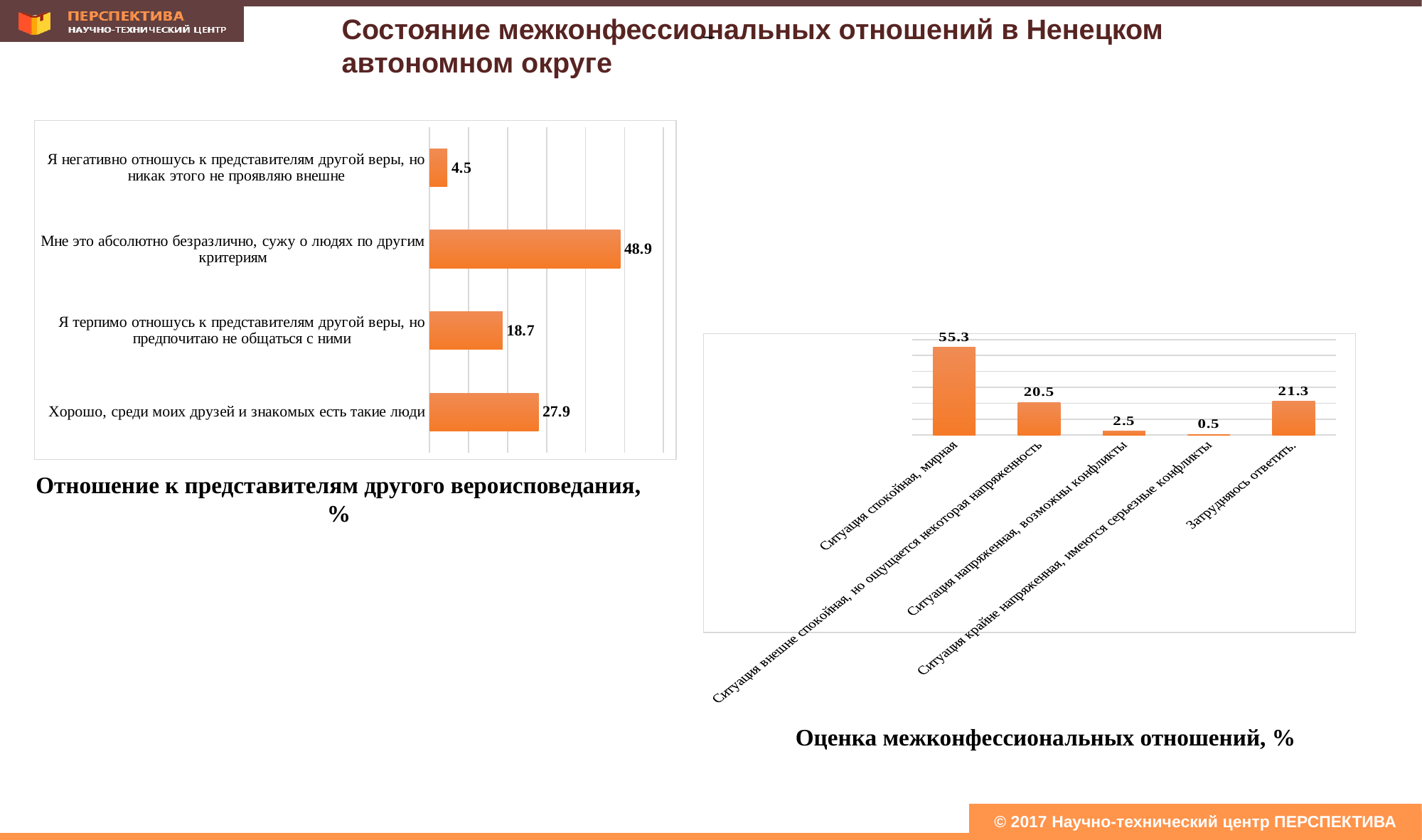

Состояние межконфессиональных отношений в Ненецком автономном округе

–

### Chart

| Category |  |
|---|---|
| Хорошо, среди моих друзей и знакомых есть такие люди | 27.9 |
| Я терпимо отношусь к представителям другой веры, но предпочитаю не общаться с ними | 18.7 |
| Мне это абсолютно безразлично, сужу о людях по другим критериям | 48.9 |
| Я негативно отношусь к представителям другой веры, но никак этого не проявляю внешне | 4.5 |

### Chart

| Category |  |
|---|---|
| Ситуация спокойная, мирная | 55.3 |
| Ситуация внешне спокойная, но ощущается некоторая напряженность | 20.5 |
| Ситуация напряженная, возможны конфликты | 2.5 |
| Ситуация крайне напряженная, имеются серьезные конфликты | 0.5 |
| Затрудняюсь ответить. | 21.3 |
Отношение к представителям другого вероисповедания, %
Оценка межконфессиональных отношений, %
© 2017 Научно-технический центр ПЕРСПЕКТИВА